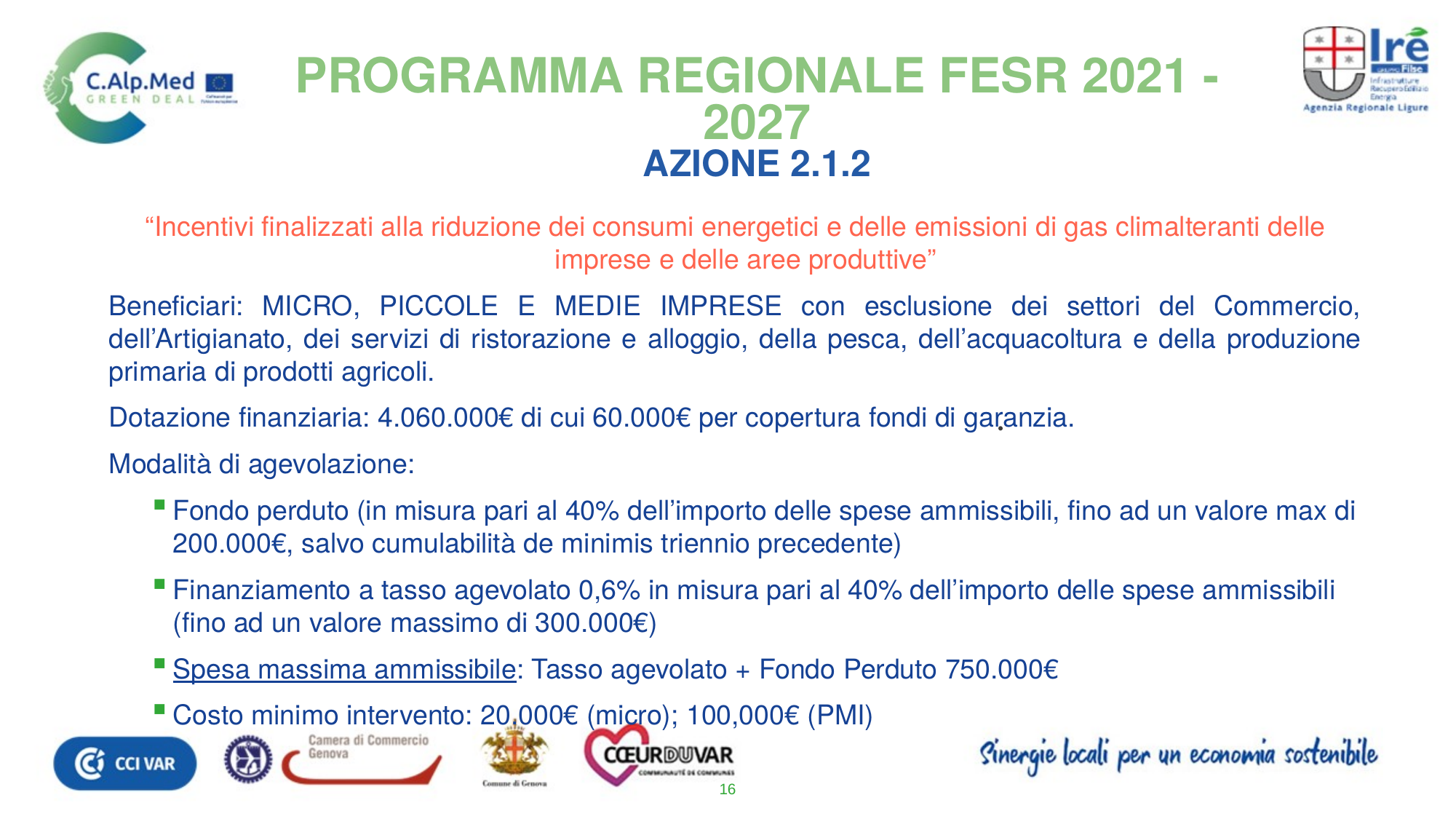

PROGRAMMA REGIONALE FESR 2021 - 2027
AZIONE 2.1.2
“Incentivi finalizzati alla riduzione dei consumi energetici e delle emissioni di gas climalteranti delle imprese e delle aree produttive”
Beneficiari: MICRO, PICCOLE E MEDIE IMPRESE con esclusione dei settori del Commercio, dell’Artigianato, dei servizi di ristorazione e alloggio, della pesca, dell’acquacoltura e della produzione primaria di prodotti agricoli.
Dotazione finanziaria: 4.060.000€ di cui 60.000€ per copertura fondi di garanzia.
Modalità di agevolazione:
Fondo perduto (in misura pari al 40% dell’importo delle spese ammissibili, fino ad un valore max di 200.000€, salvo cumulabilità de minimis triennio precedente)
Finanziamento a tasso agevolato 0,6% in misura pari al 40% dell’importo delle spese ammissibili (fino ad un valore massimo di 300.000€)
Spesa massima ammissibile: Tasso agevolato + Fondo Perduto 750.000€
Costo minimo intervento: 20.000€ (micro); 100,000€ (PMI)

.

16